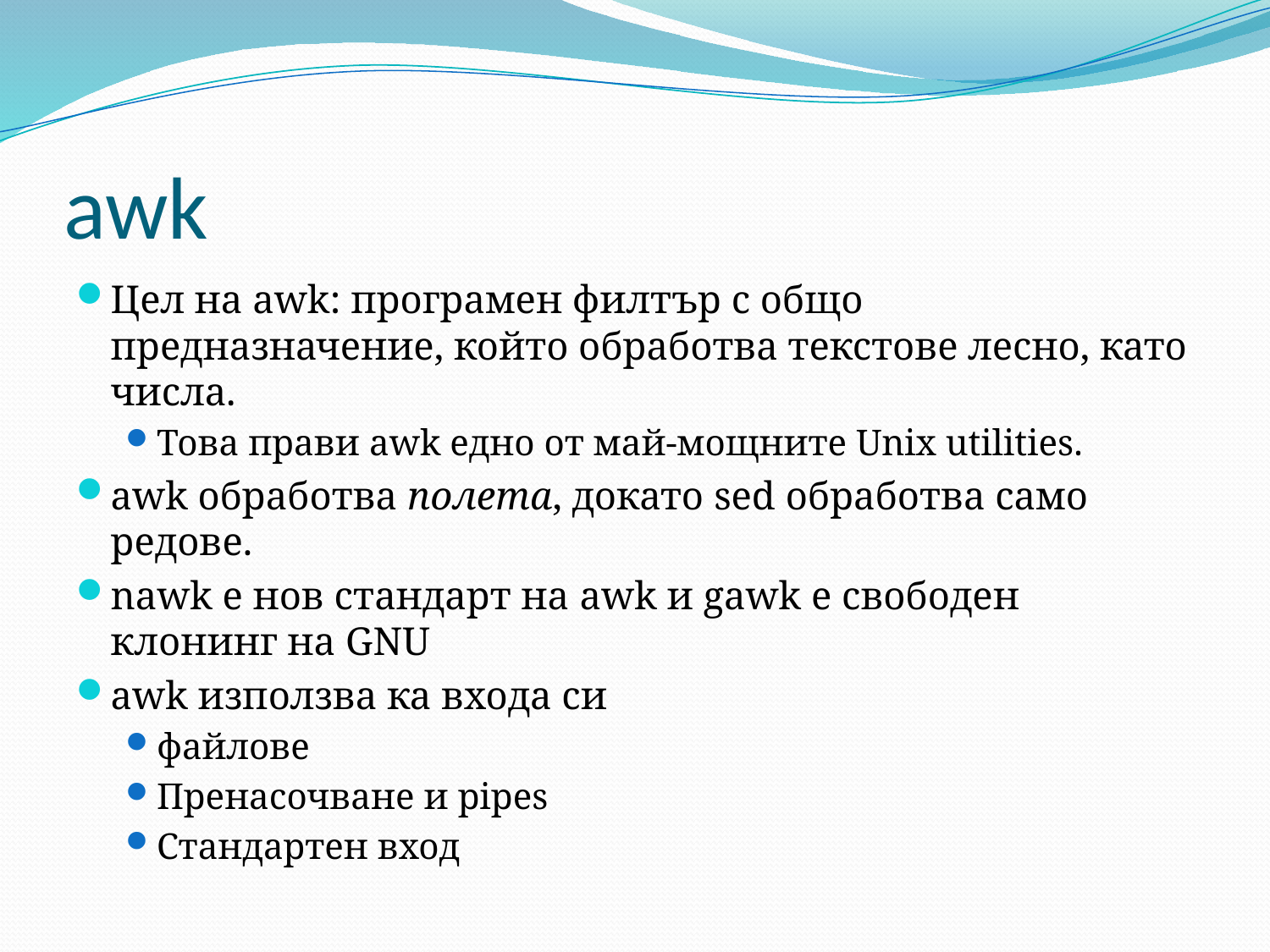

# awk
Цел на awk: програмен филтър с общо предназначение, който обработва текстове лесно, като числа.
Това прави awk едно от май-мощните Unix utilities.
awk обработва полета, докато sed обработва само редове.
nawk е нов стандарт на awk и gawk е свободен клонинг на GNU
awk използва ка входа си
файлове
Пренасочване и pipes
Стандартен вход